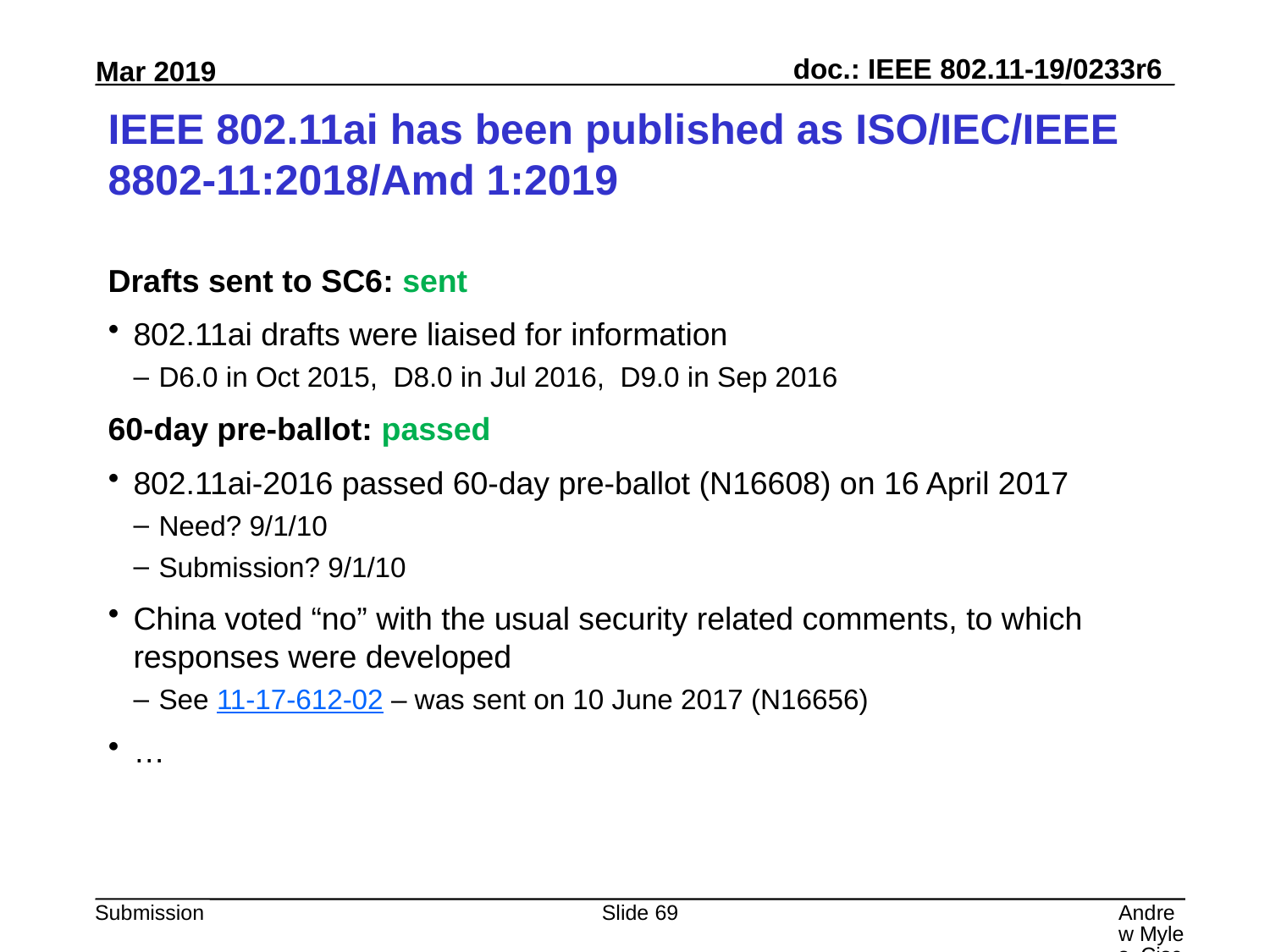

# IEEE 802.11ai has been published as ISO/IEC/IEEE 8802-11:2018/Amd 1:2019
Drafts sent to SC6: sent
802.11ai drafts were liaised for information
D6.0 in Oct 2015,  D8.0 in Jul 2016,  D9.0 in Sep 2016
60-day pre-ballot: passed
802.11ai-2016 passed 60-day pre-ballot (N16608) on 16 April 2017
Need? 9/1/10
Submission? 9/1/10
China voted “no” with the usual security related comments, to which responses were developed
See 11-17-612-02 – was sent on 10 June 2017 (N16656)
…
Slide 69
Andrew Myles, Cisco